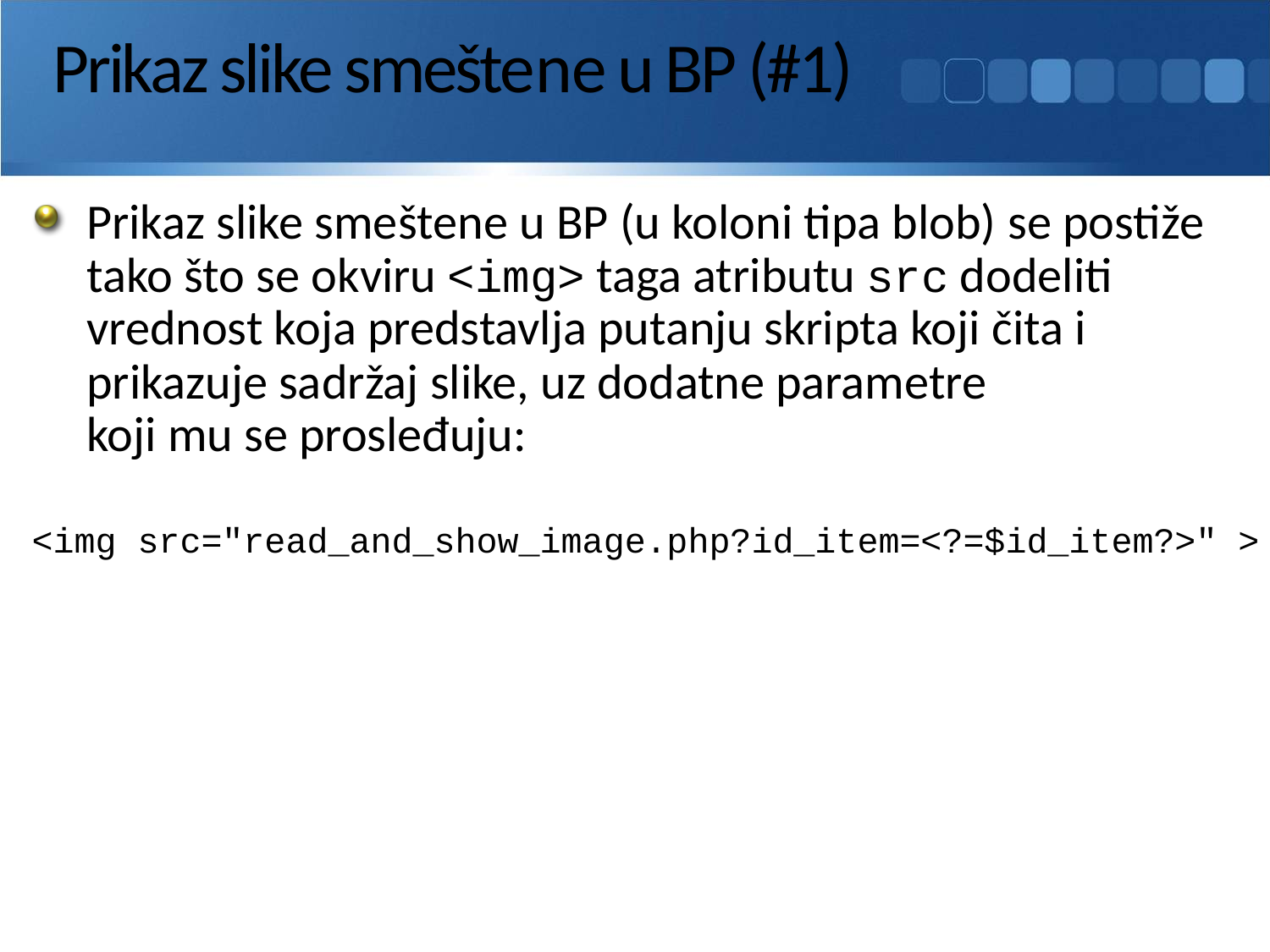

# Prikaz slike smeštene u BP (#1)
Prikaz slike smeštene u BP (u koloni tipa blob) se postiže tako što se okviru <img> taga atributu src dodeliti vrednost koja predstavlja putanju skripta koji čita i prikazuje sadržaj slike, uz dodatne parametre
koji mu se prosleđuju:
<img src="read_and_show_image.php?id_item=<?=$id_item?>" >